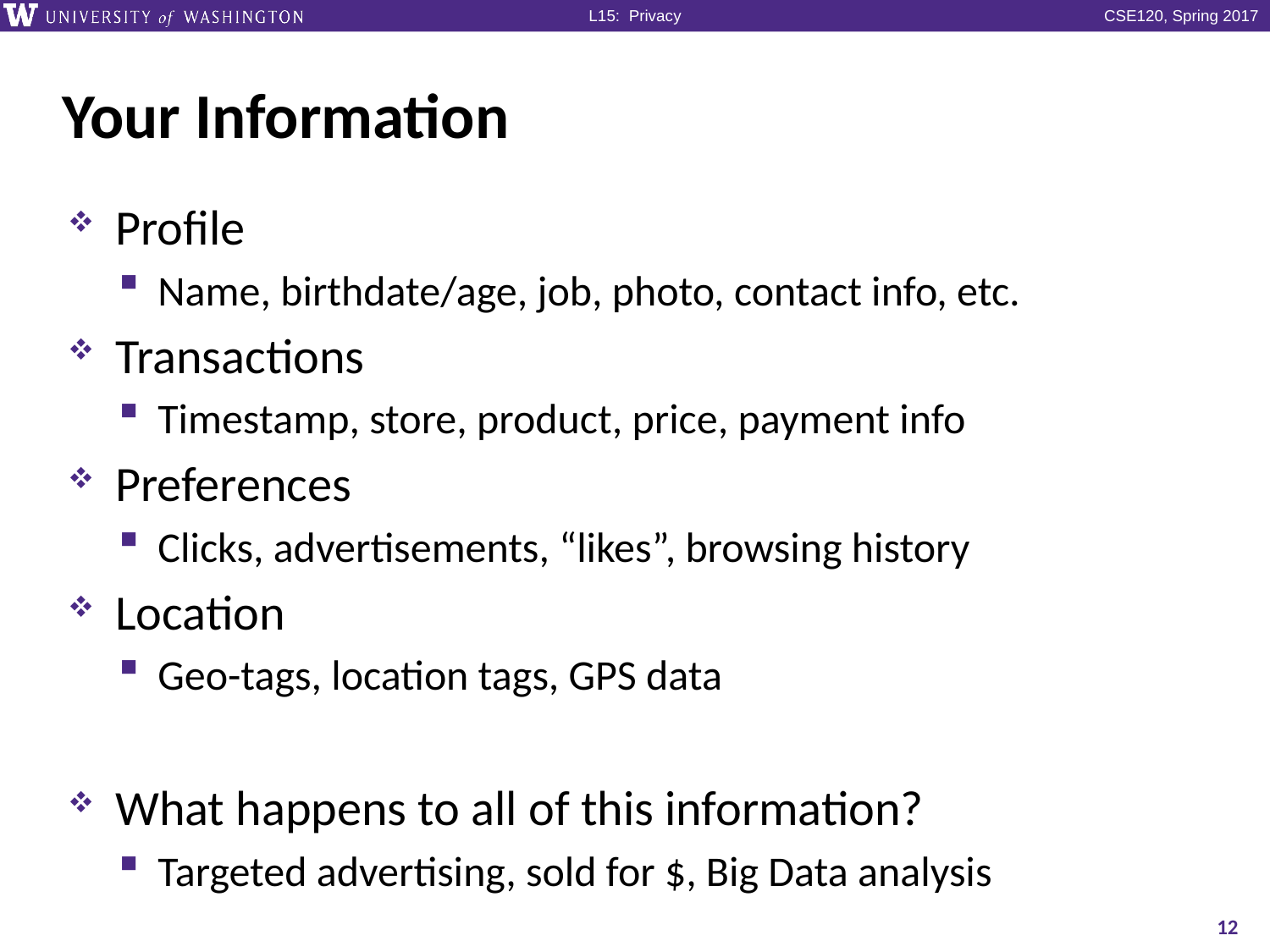

# Your Information
Profile
Name, birthdate/age, job, photo, contact info, etc.
Transactions
Timestamp, store, product, price, payment info
Preferences
Clicks, advertisements, “likes”, browsing history
Location
Geo-tags, location tags, GPS data

What happens to all of this information?
Targeted advertising, sold for $, Big Data analysis

12